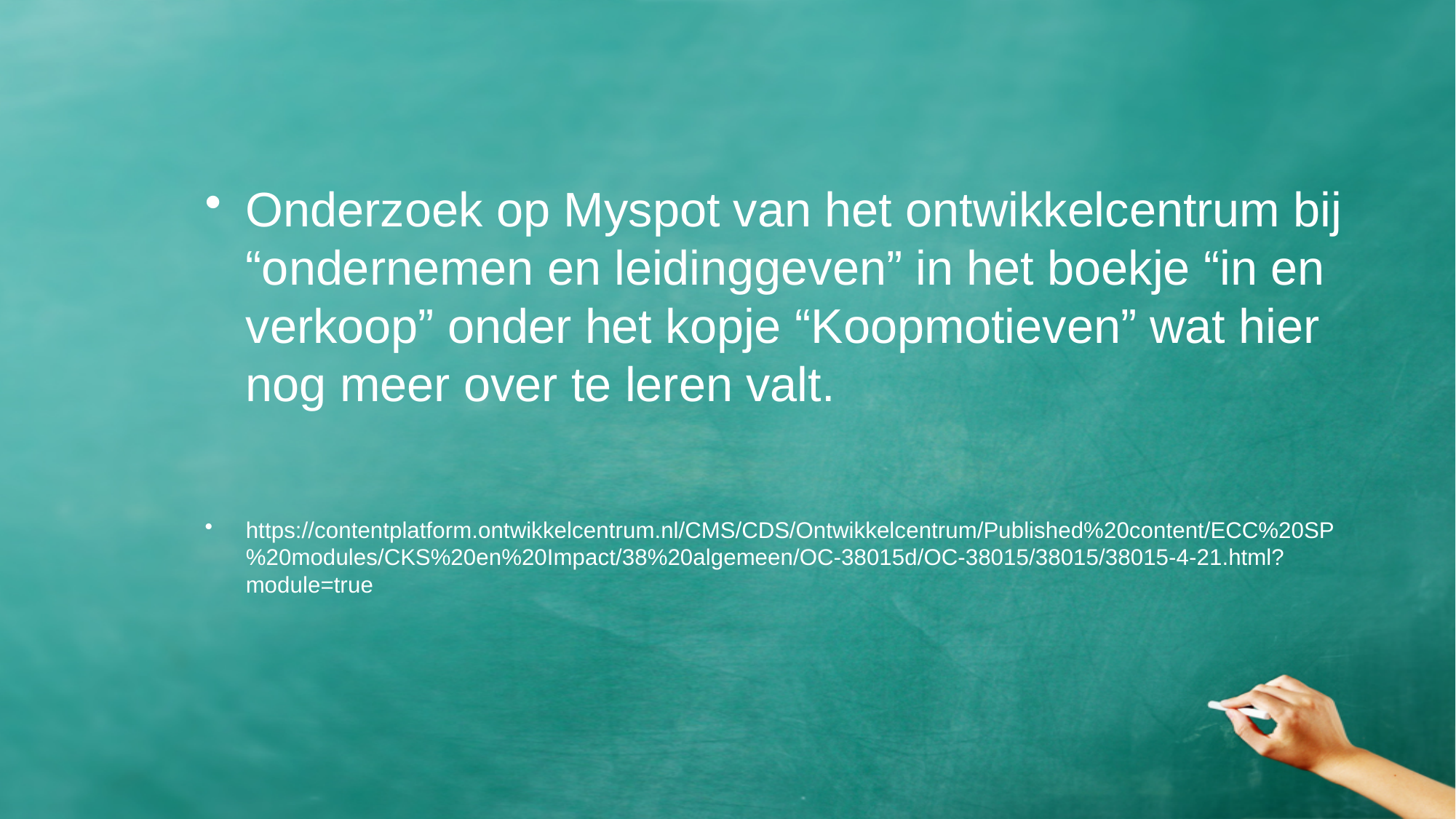

Onderzoek op Myspot van het ontwikkelcentrum bij “ondernemen en leidinggeven” in het boekje “in en verkoop” onder het kopje “Koopmotieven” wat hier nog meer over te leren valt.

https://contentplatform.ontwikkelcentrum.nl/CMS/CDS/Ontwikkelcentrum/Published%20content/ECC%20SP%20modules/CKS%20en%20Impact/38%20algemeen/OC-38015d/OC-38015/38015/38015-4-21.html?module=true